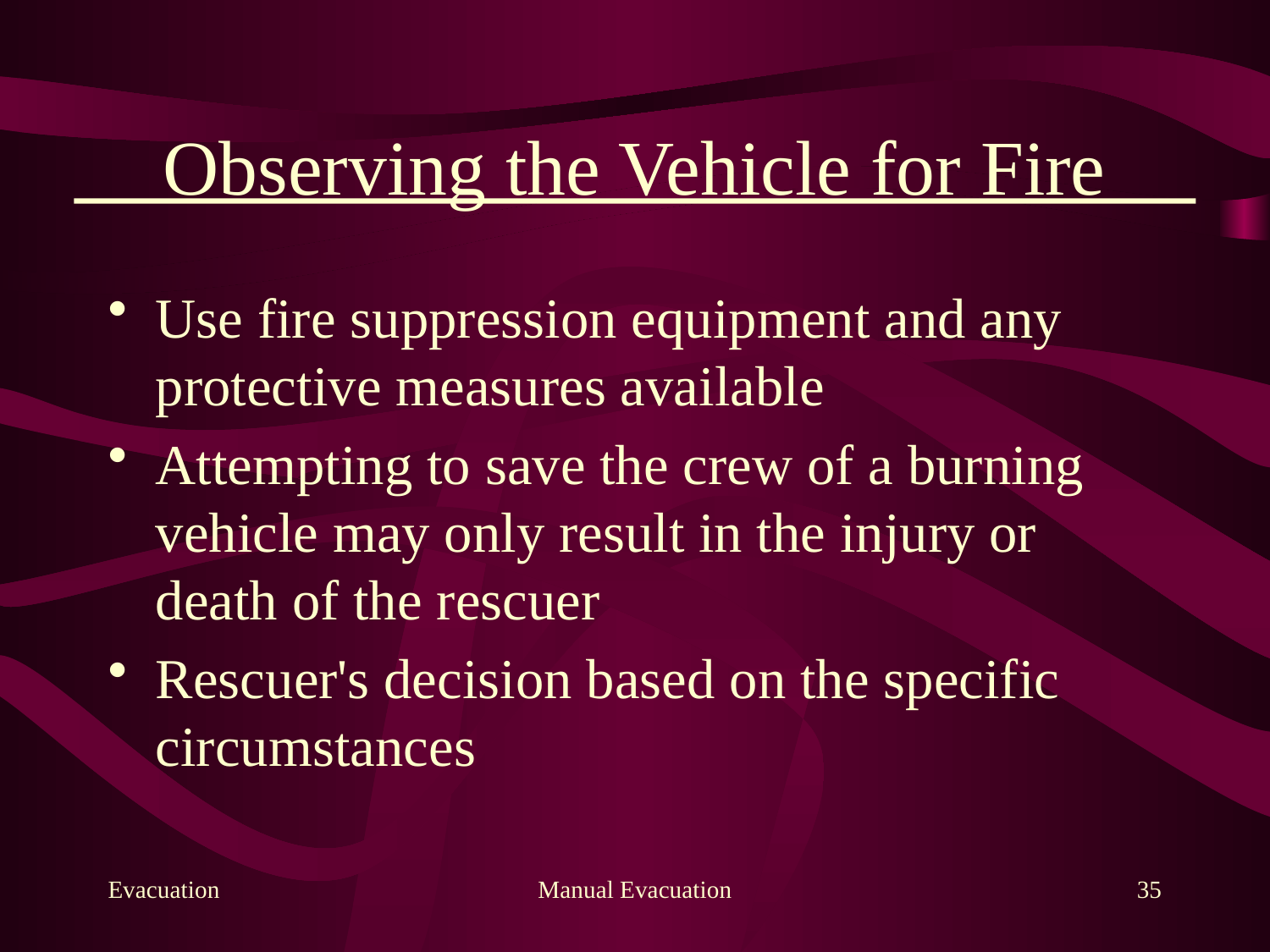

# Observing the Vehicle for Fire

Use fire suppression equipment and any protective measures available
Attempting to save the crew of a burning vehicle may only result in the injury or death of the rescuer
Rescuer's decision based on the specific circumstances
Evacuation
Manual Evacuation
35